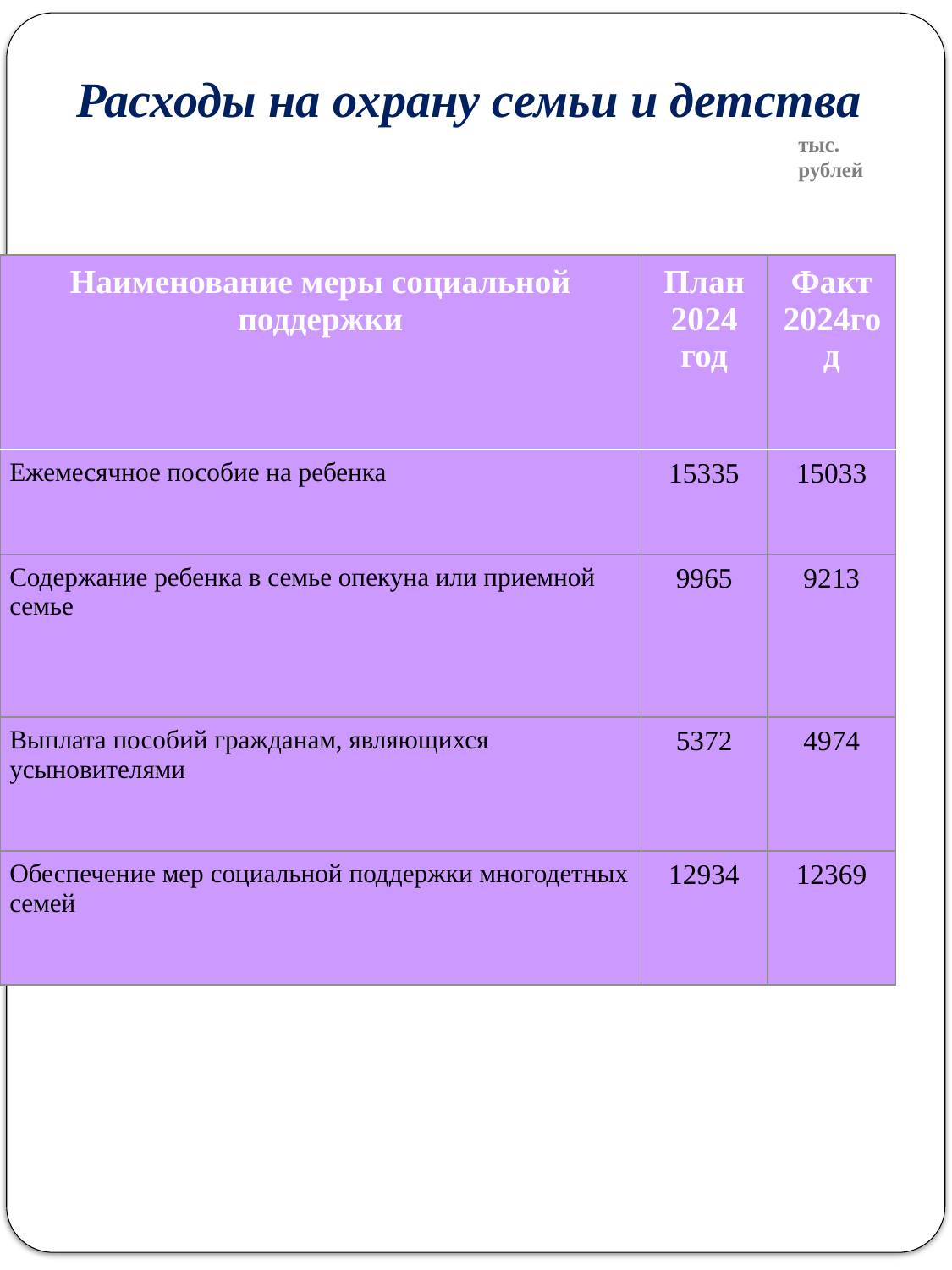

Расходы на охрану семьи и детства
тыс. рублей
| Наименование меры социальной поддержки | План 2024 год | Факт 2024год |
| --- | --- | --- |
| Ежемесячное пособие на ребенка | 15335 | 15033 |
| Содержание ребенка в семье опекуна или приемной семье | 9965 | 9213 |
| Выплата пособий гражданам, являющихся усыновителями | 5372 | 4974 |
| Обеспечение мер социальной поддержки многодетных семей | 12934 | 12369 |